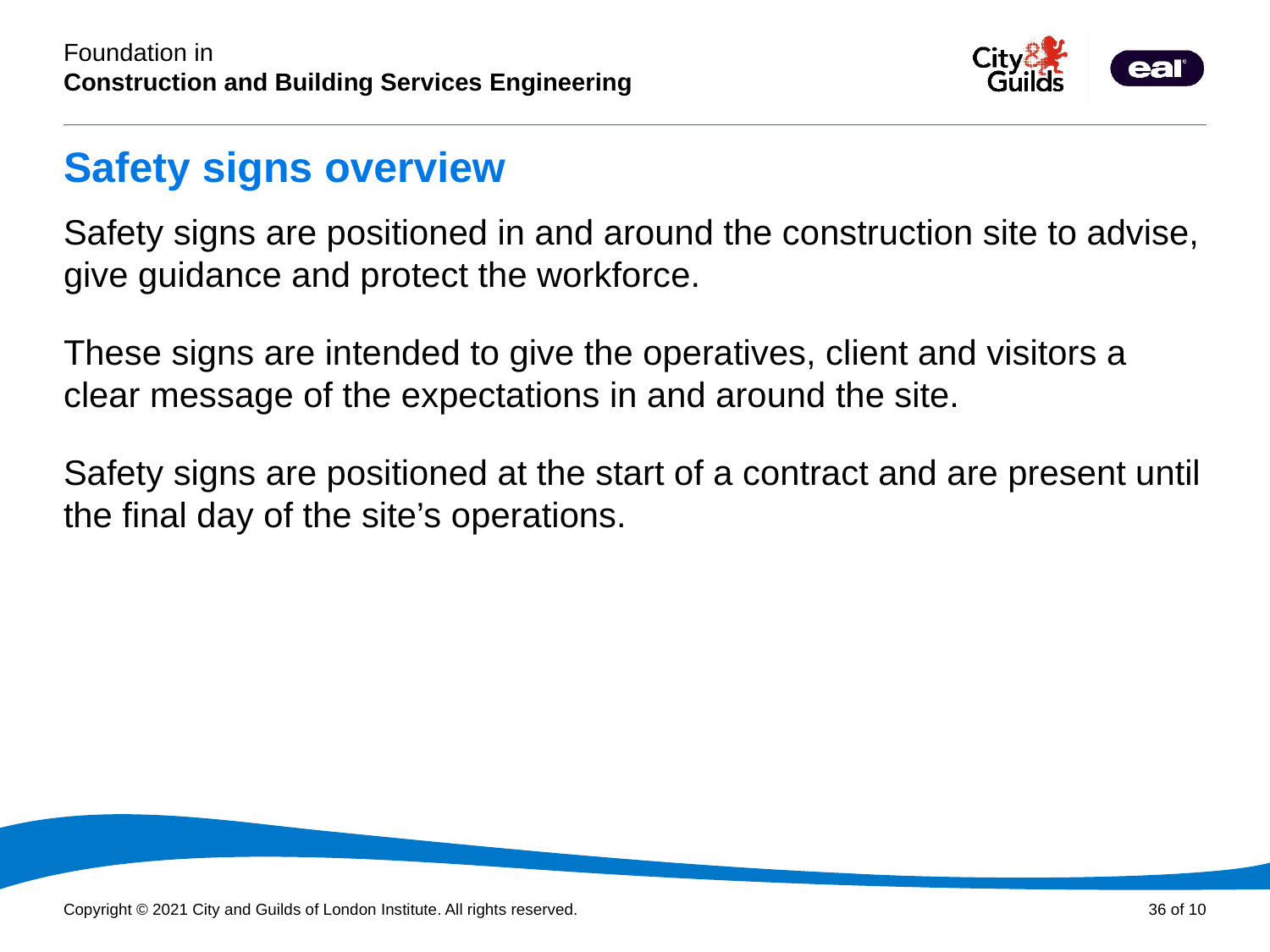

# Safety signs overview
Safety signs are positioned in and around the construction site to advise, give guidance and protect the workforce.
These signs are intended to give the operatives, client and visitors a clear message of the expectations in and around the site.
Safety signs are positioned at the start of a contract and are present until the final day of the site’s operations.